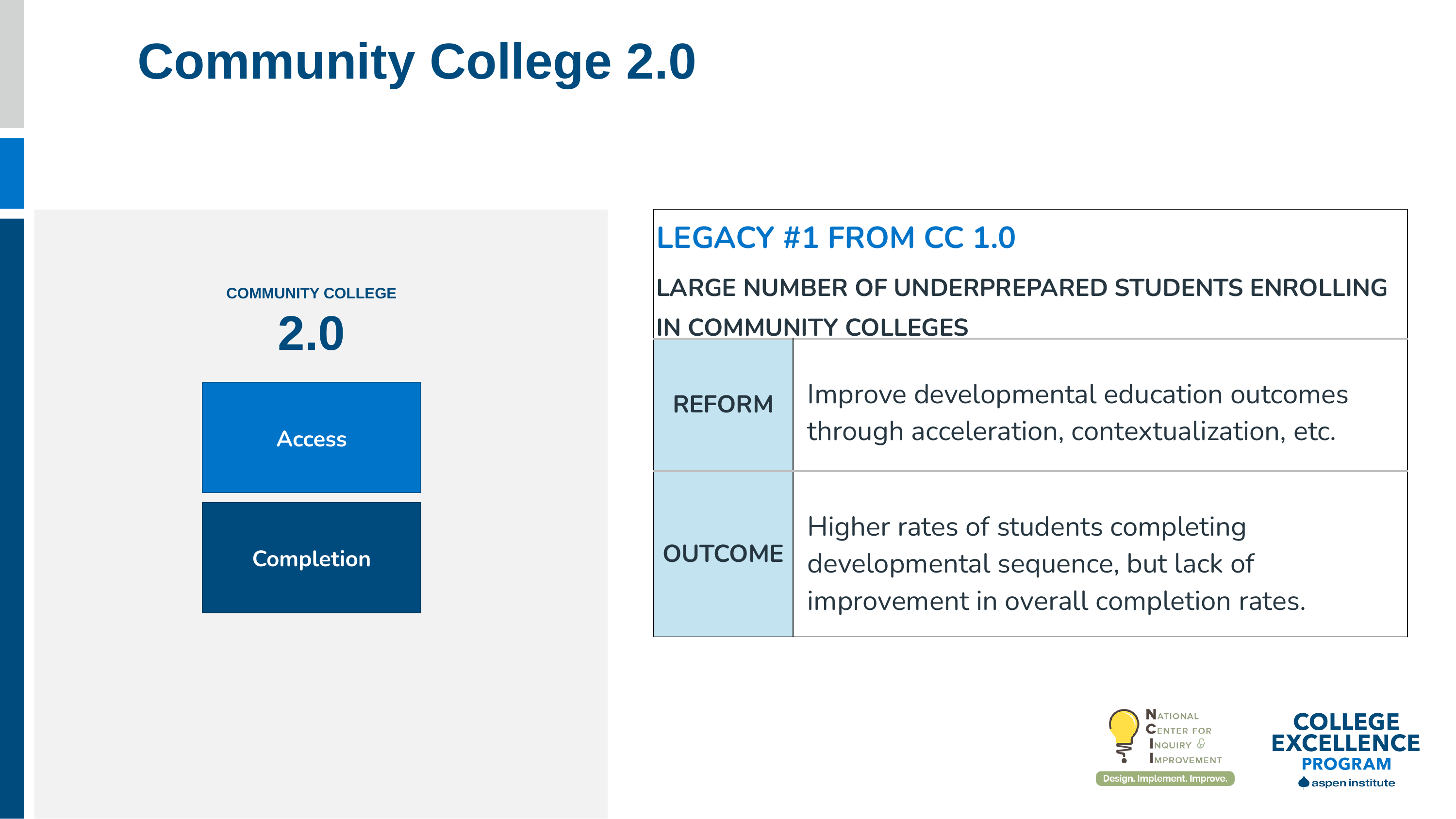

Community College 2.0
| LEGACY #1 FROM CC 1.0 LARGE NUMBER OF UNDERPREPARED STUDENTS ENROLLING IN COMMUNITY COLLEGES |  |
| --- | --- |
| REFORM | Improve developmental education outcomes through acceleration, contextualization, etc. |
| OUTCOME | Higher rates of students completing developmental sequence, but lack of improvement in overall completion rates. |

COMMUNITY COLLEGE
2.0
Access
|  |
| --- |
Completion